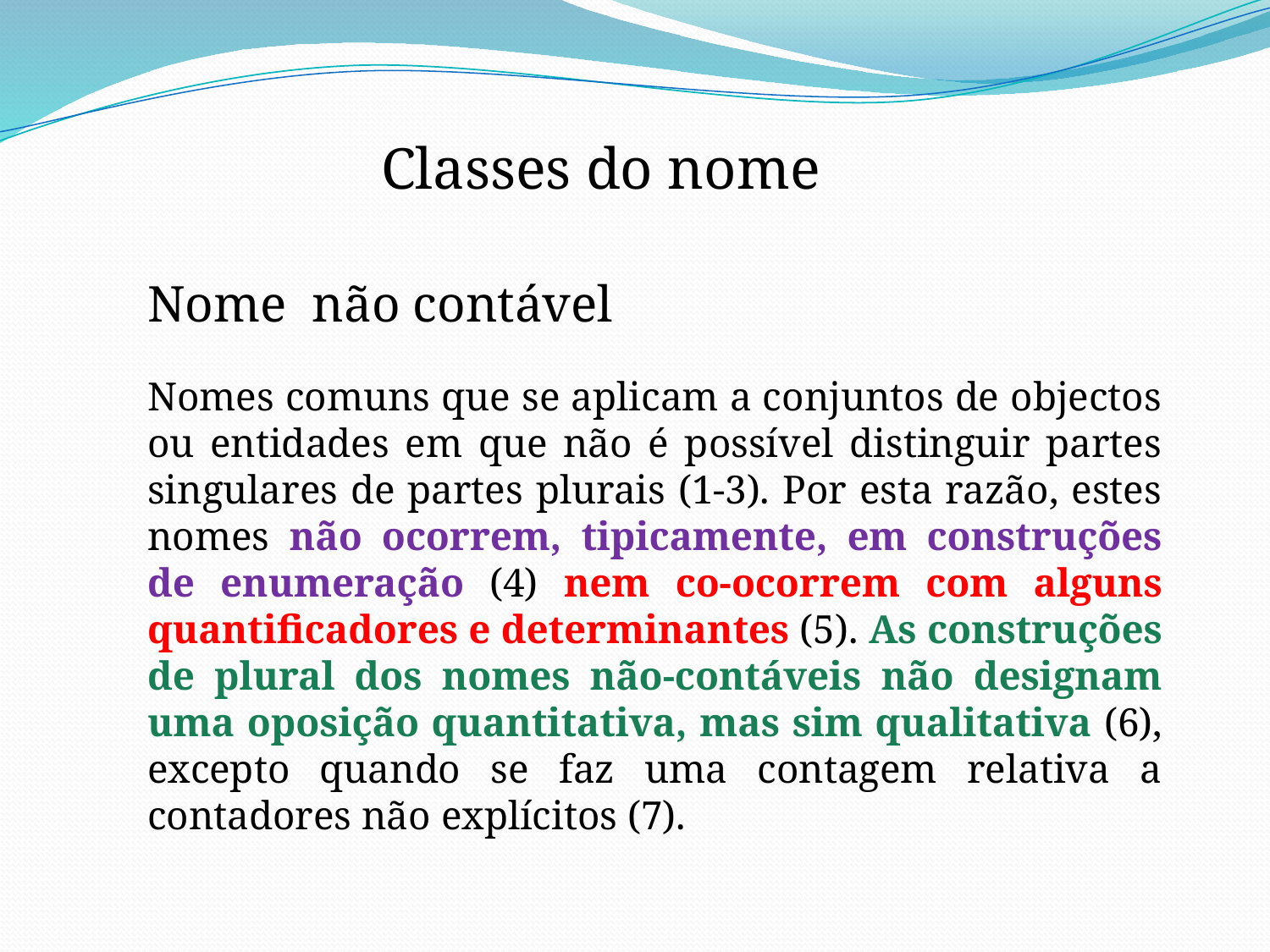

Classes do nome
Nome  não contável
Nomes comuns que se aplicam a conjuntos de objectos ou entidades em que não é possível distinguir partes singulares de partes plurais (1-3). Por esta razão, estes nomes não ocorrem, tipicamente, em construções de enumeração (4) nem co-ocorrem com alguns quantificadores e determinantes (5). As construções de plural dos nomes não-contáveis não designam uma oposição quantitativa, mas sim qualitativa (6), excepto quando se faz uma contagem relativa a contadores não explícitos (7).